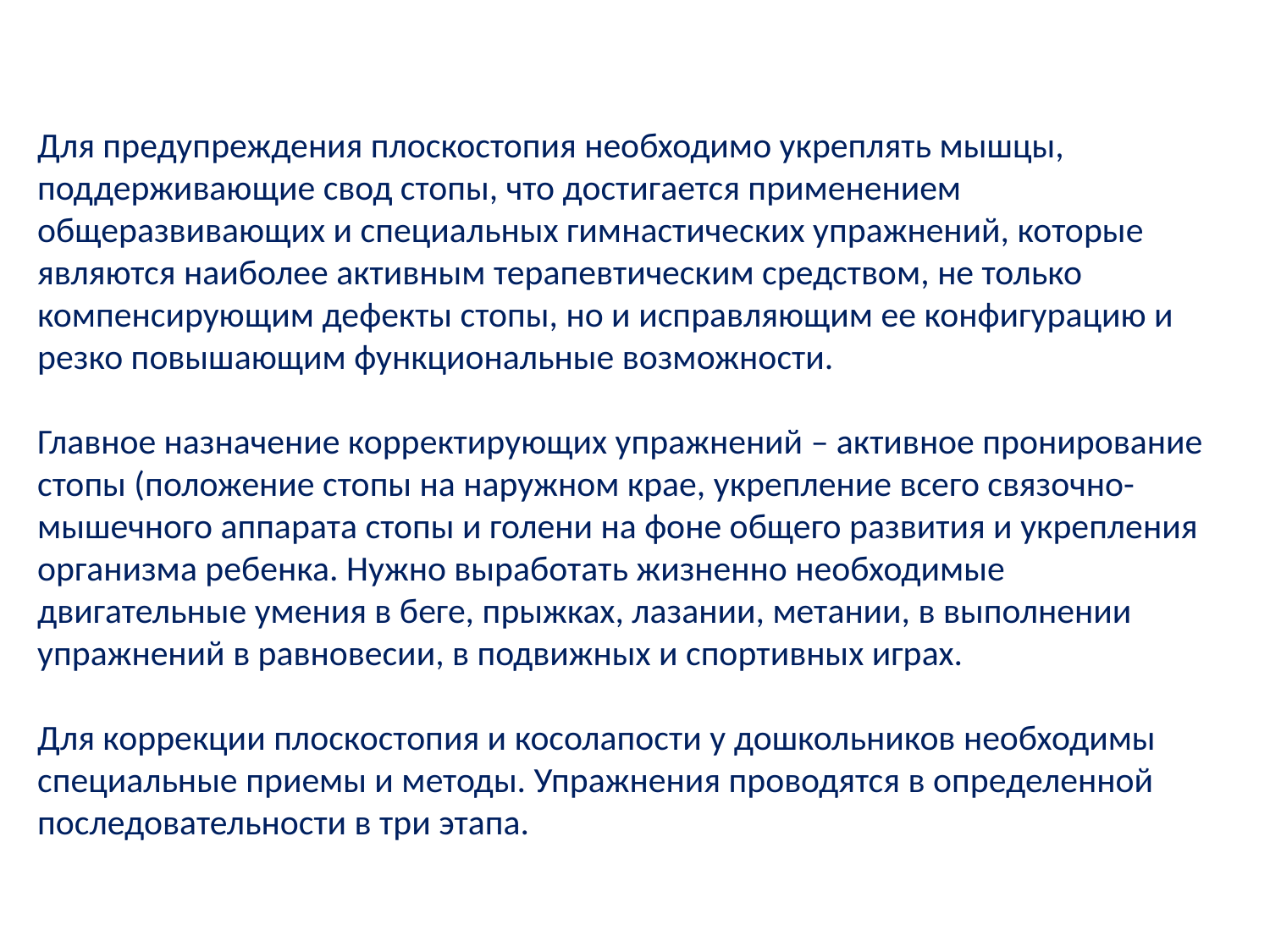

Для предупреждения плоскостопия необходимо укреплять мышцы, поддерживающие свод стопы, что достигается применением общеразвивающих и специальных гимнастических упражнений, которые являются наиболее активным терапевтическим средством, не только компенсирующим дефекты стопы, но и исправляющим ее конфигурацию и резко повышающим функциональные возможности.

Главное назначение корректирующих упражнений – активное пронирование стопы (положение стопы на наружном крае, укрепление всего связочно-мышечного аппарата стопы и голени на фоне общего развития и укрепления организма ребенка. Нужно выработать жизненно необходимые двигательные умения в беге, прыжках, лазании, метании, в выполнении упражнений в равновесии, в подвижных и спортивных играх.

Для коррекции плоскостопия и косолапости у дошкольников необходимы специальные приемы и методы. Упражнения проводятся в определенной последовательности в три этапа.